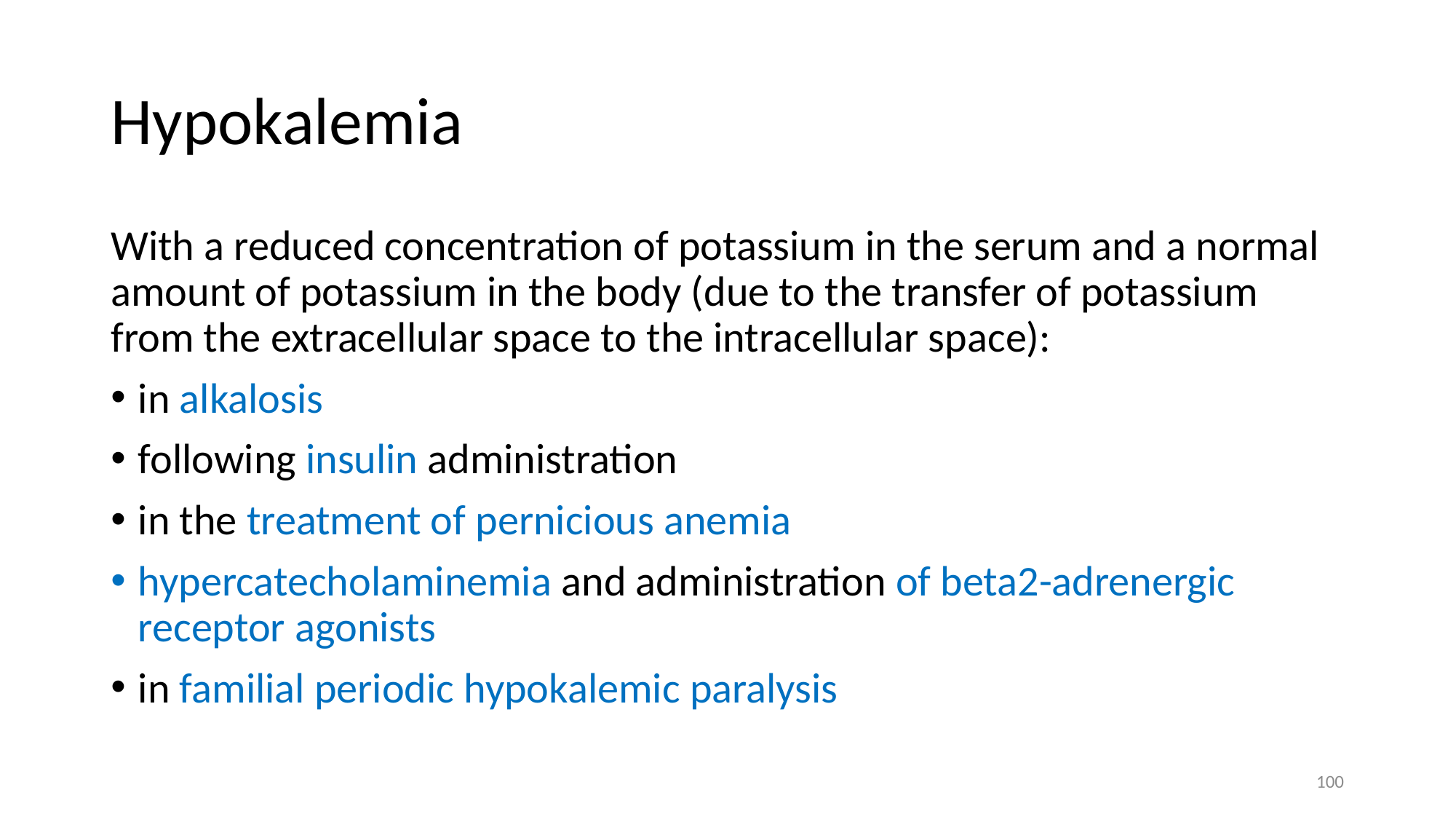

# Hypokalemia
With a reduced concentration of potassium in the serum and a normal amount of potassium in the body (due to the transfer of potassium from the extracellular space to the intracellular space):
in alkalosis
following insulin administration
in the treatment of pernicious anemia
hypercatecholaminemia and administration of beta2-adrenergic receptor agonists
in familial periodic hypokalemic paralysis

100